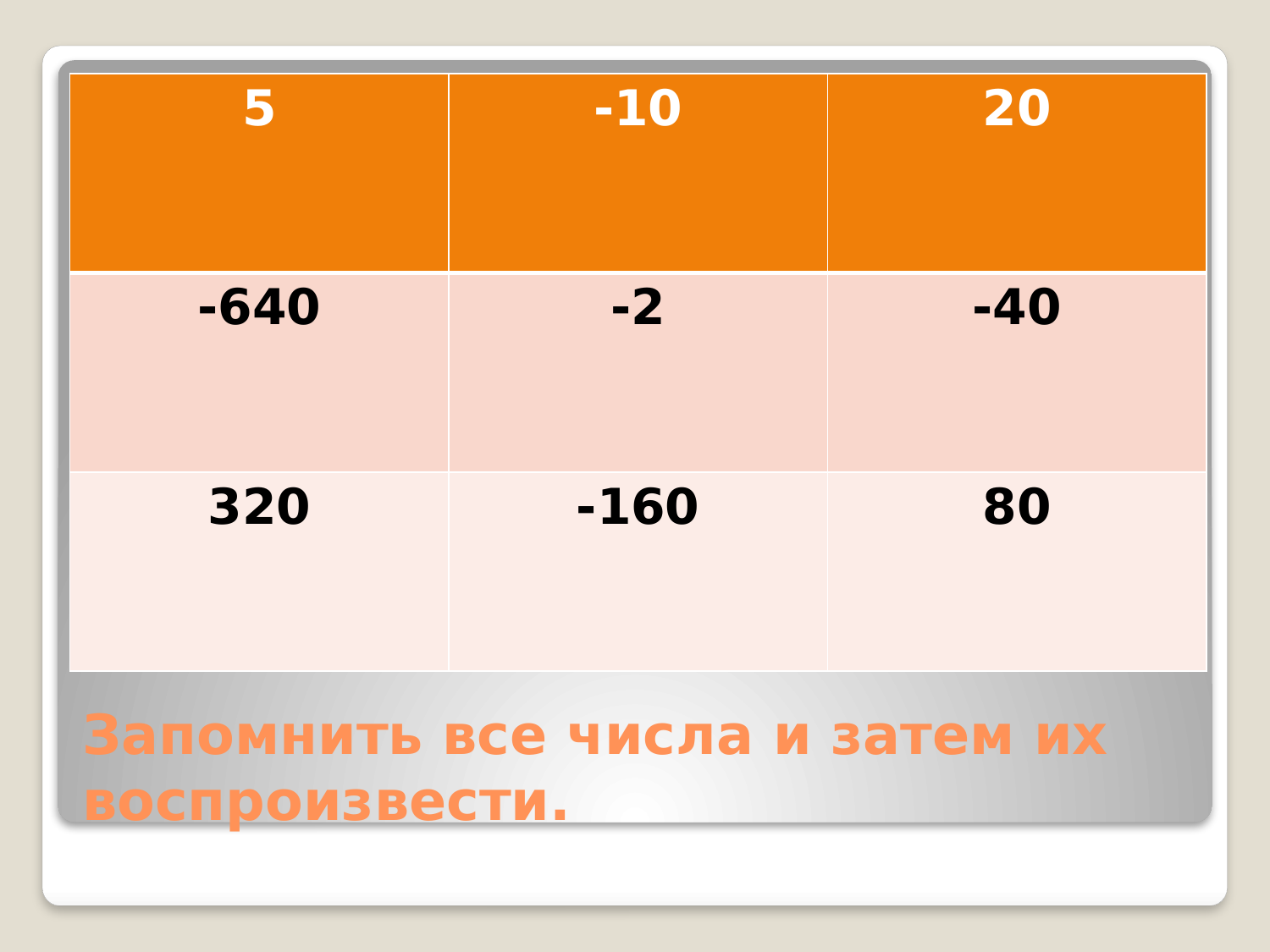

| 5 | -10 | 20 |
| --- | --- | --- |
| -640 | -2 | -40 |
| 320 | -160 | 80 |
# Запомнить все числа и затем их воспроизвести.